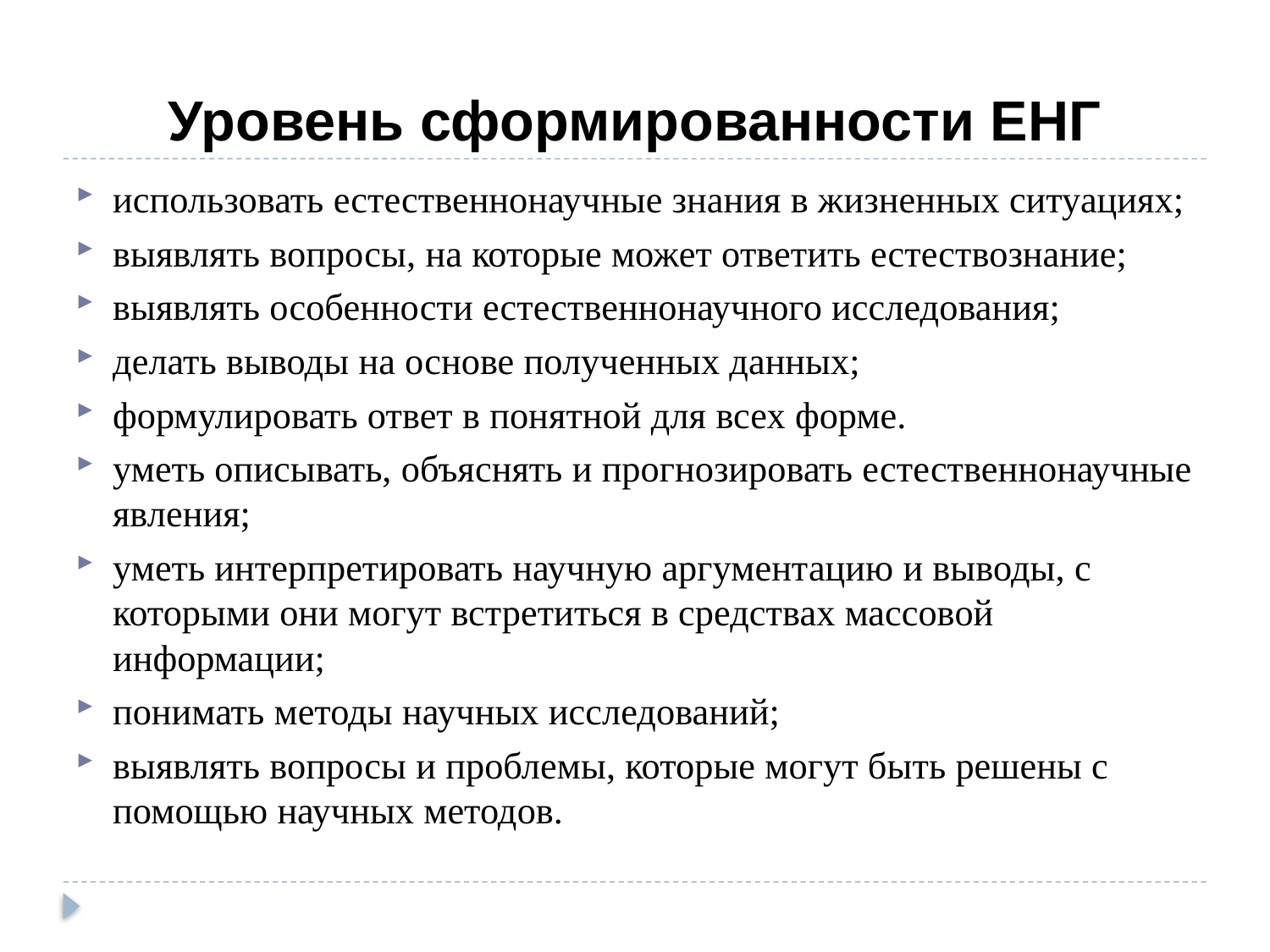

# Уровень сформированности ЕНГ
использовать естественнонаучные знания в жизненных ситуациях;
выявлять вопросы, на которые может ответить естествознание;
выявлять особенности естественнонаучного исследования;
делать выводы на основе полученных данных;
формулировать ответ в понятной для всех форме.
уметь описывать, объяснять и прогнозировать естественнонаучные явления;
уметь интерпретировать научную аргументацию и выводы, с которыми они могут встретиться в средствах массовой информации;
понимать методы научных исследований;
выявлять вопросы и проблемы, которые могут быть решены с помощью научных методов.